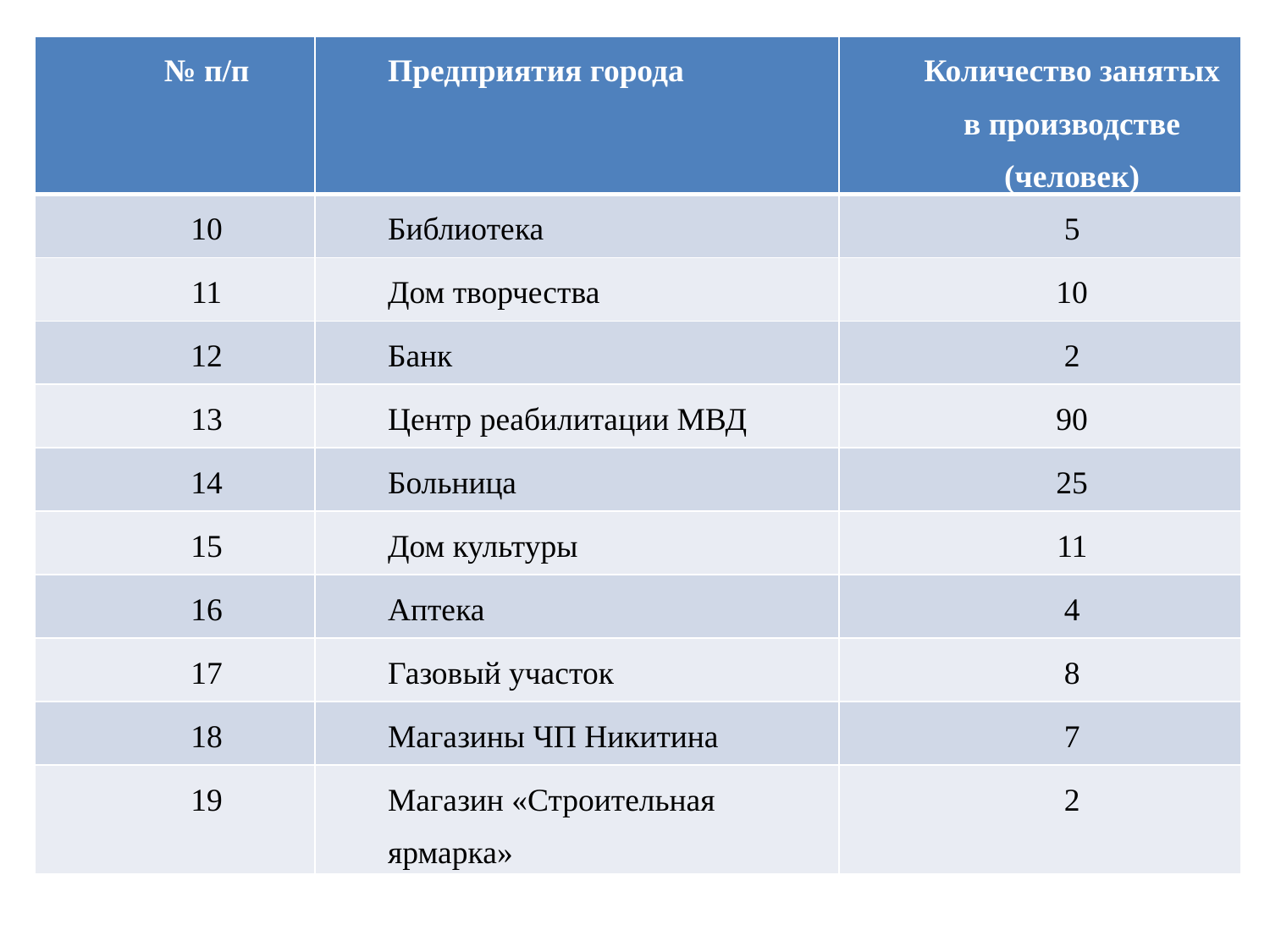

| № п/п | Предприятия города | Количество занятых в производстве (человек) |
| --- | --- | --- |
| 10 | Библиотека | 5 |
| 11 | Дом творчества | 10 |
| 12 | Банк | 2 |
| 13 | Центр реабилитации МВД | 90 |
| 14 | Больница | 25 |
| 15 | Дом культуры | 11 |
| 16 | Аптека | 4 |
| 17 | Газовый участок | 8 |
| 18 | Магазины ЧП Никитина | 7 |
| 19 | Магазин «Строительная ярмарка» | 2 |